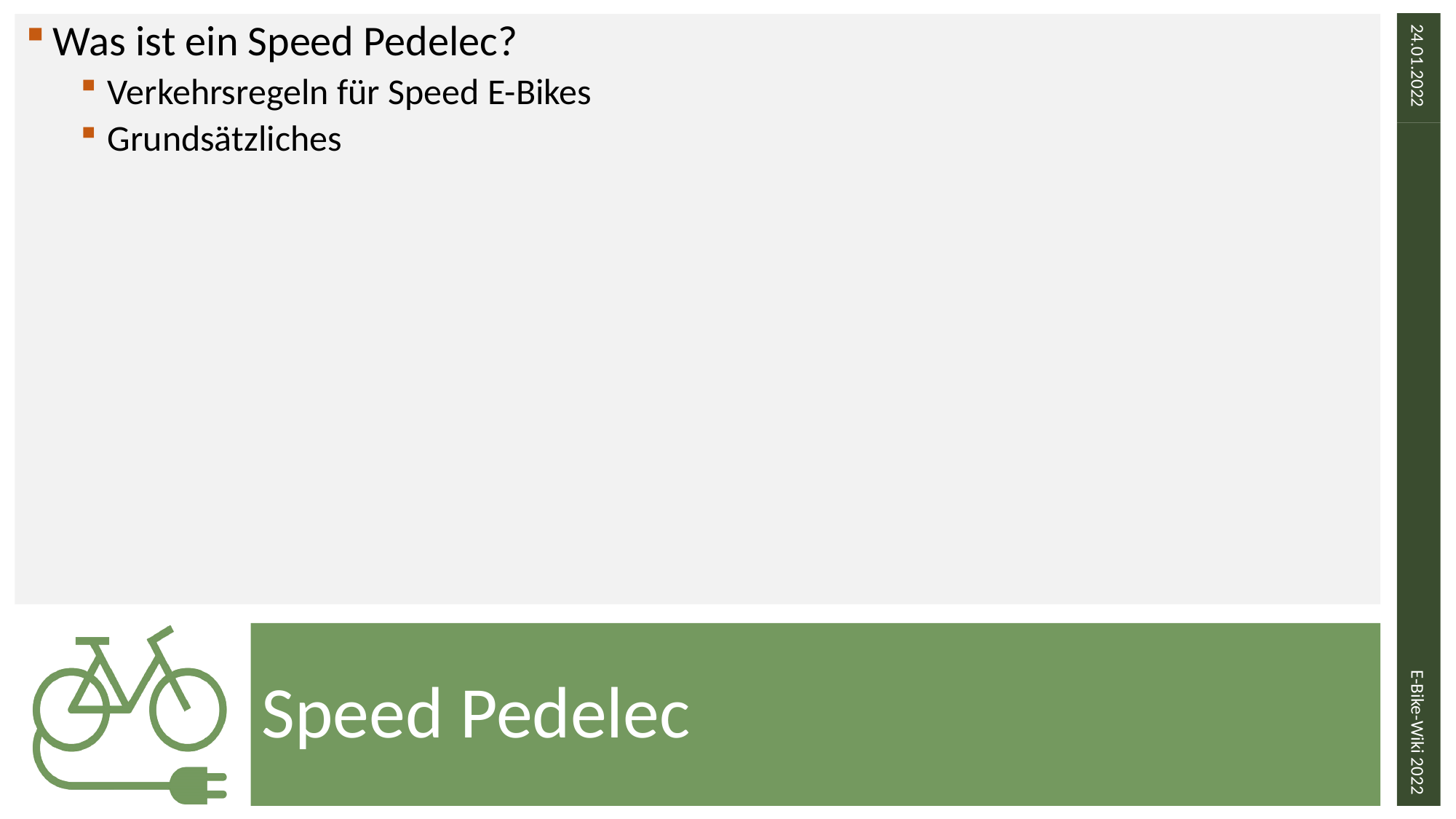

Was ist ein Speed Pedelec?
Verkehrsregeln für Speed E-Bikes
Grundsätzliches
24.01.2022
E-Bike-Wiki 2022
# Speed Pedelec